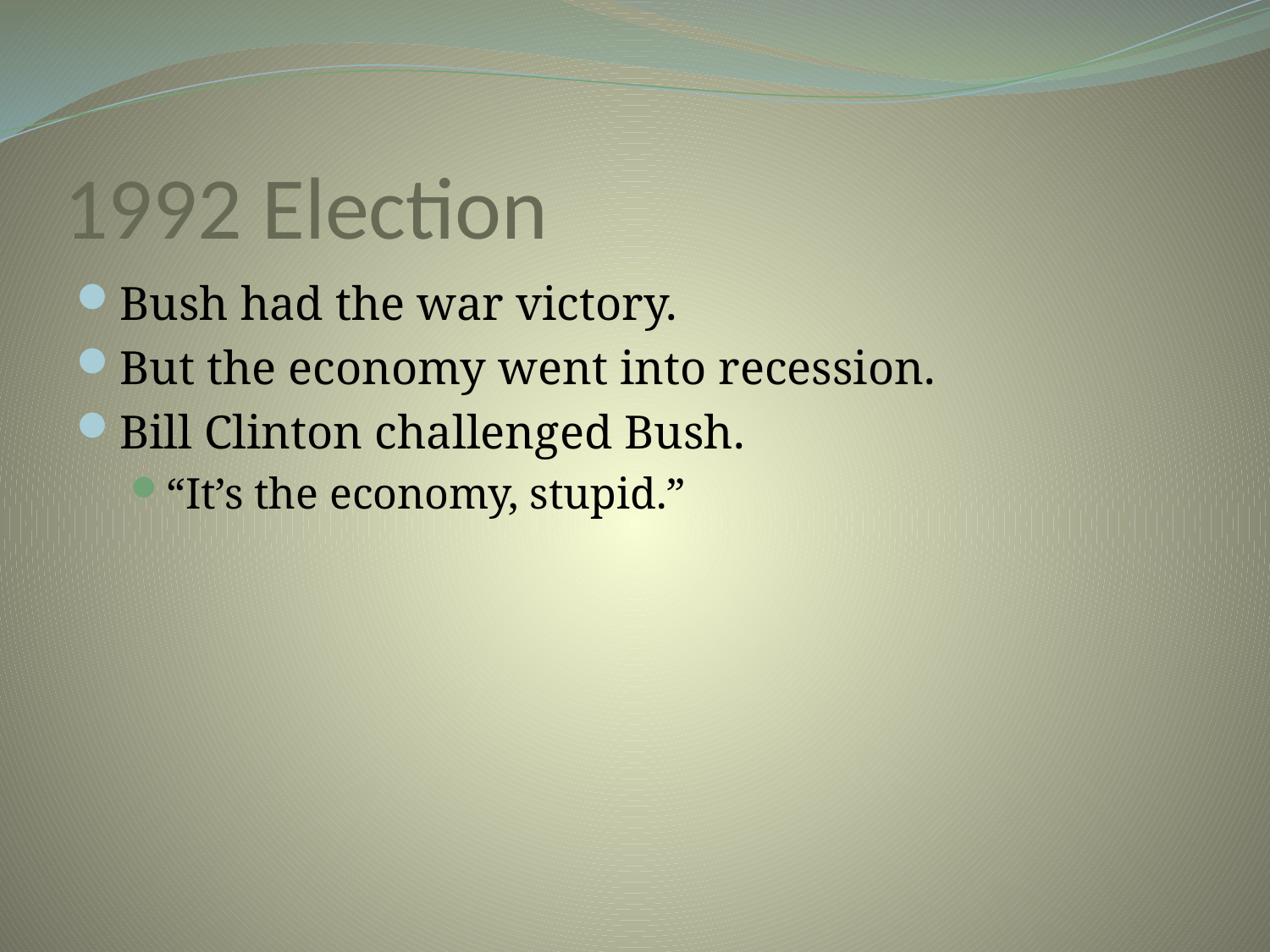

# 1992 Election
Bush had the war victory.
But the economy went into recession.
Bill Clinton challenged Bush.
“It’s the economy, stupid.”